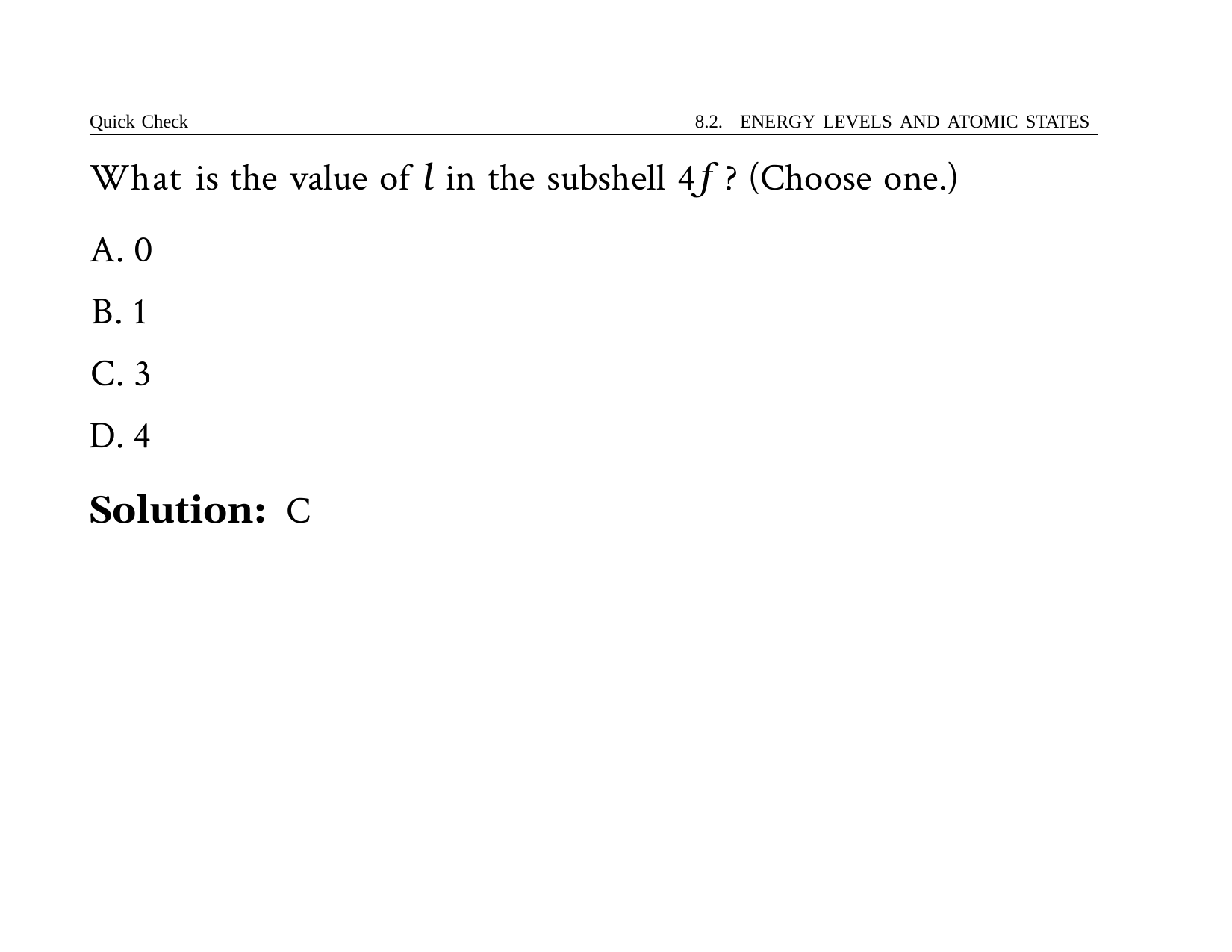

Quick Check	8.2.  ENERGY LEVELS AND ATOMIC STATES

# What is the value of l in the subshell 4f ?	(Choose one.)
A. 0
B. 1
C. 3
D. 4
Solution:	C